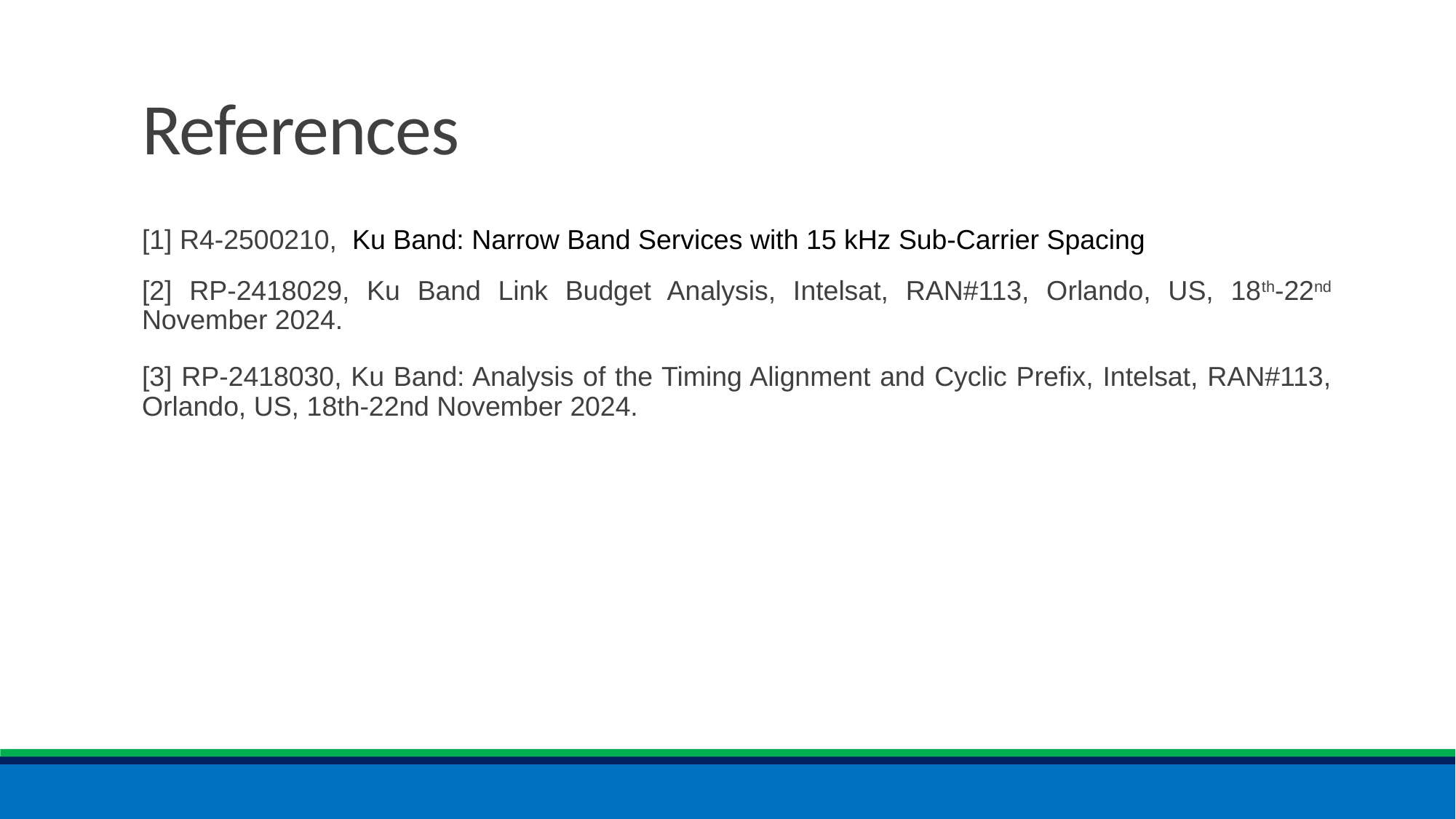

# References
[1] R4-2500210,  Ku Band: Narrow Band Services with 15 kHz Sub-Carrier Spacing
[2] RP-2418029, Ku Band Link Budget Analysis, Intelsat, RAN#113, Orlando, US, 18th-22nd November 2024.
[3] RP-2418030, Ku Band: Analysis of the Timing Alignment and Cyclic Prefix, Intelsat, RAN#113, Orlando, US, 18th-22nd November 2024.